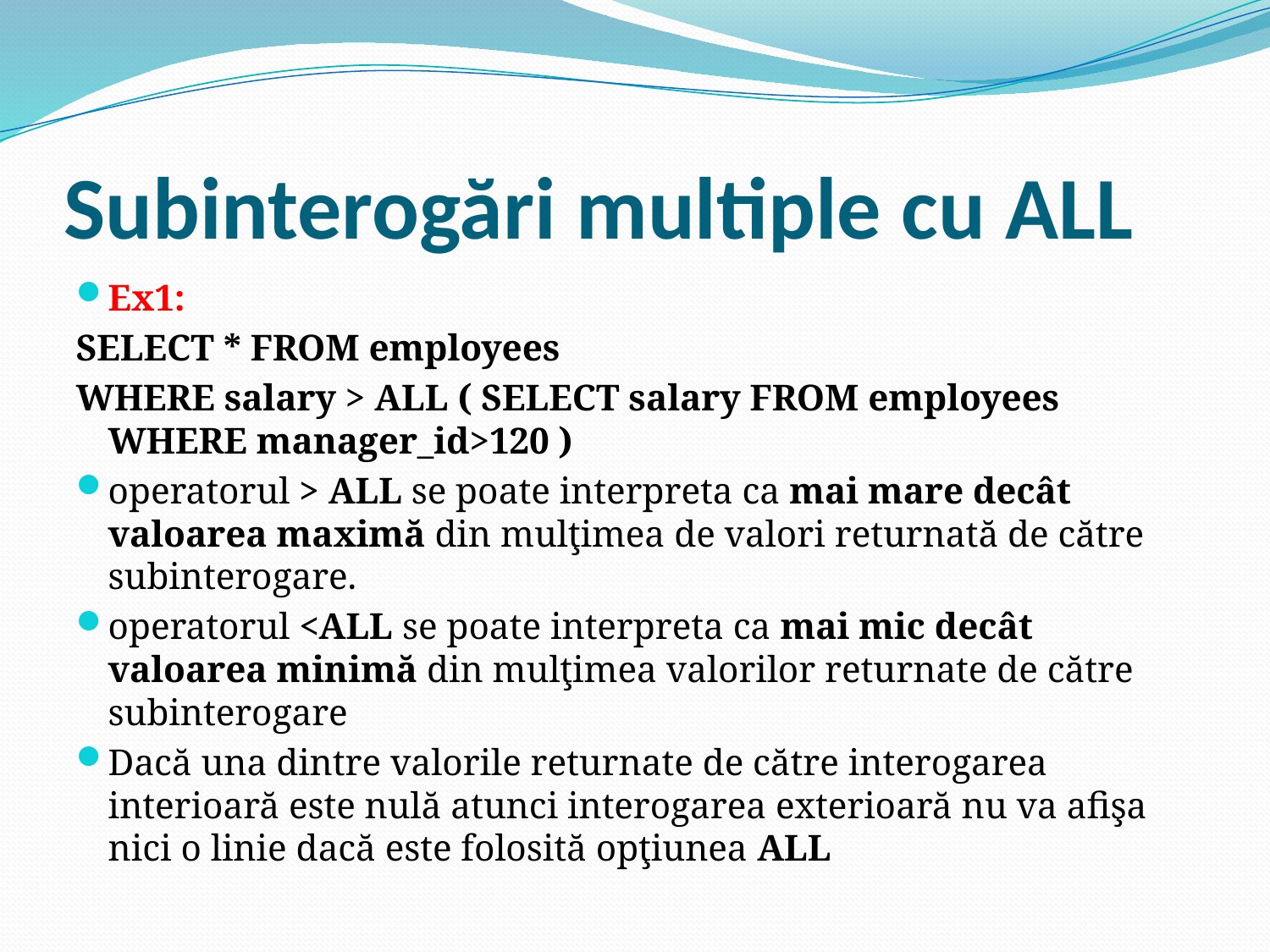

# Subinterogări multiple cu ALL
Ex1:
SELECT * FROM employees
WHERE salary > ALL ( SELECT salary FROM employees    WHERE manager_id>120 )
operatorul > ALL se poate interpreta ca mai mare decât valoarea maximă din mulţimea de valori returnată de către subinterogare.
operatorul <ALL se poate interpreta ca mai mic decât valoarea minimă din mulţimea valorilor returnate de către subinterogare
Dacă una dintre valorile returnate de către interogarea interioară este nulă atunci interogarea exterioară nu va afişa nici o linie dacă este folosită opţiunea ALL